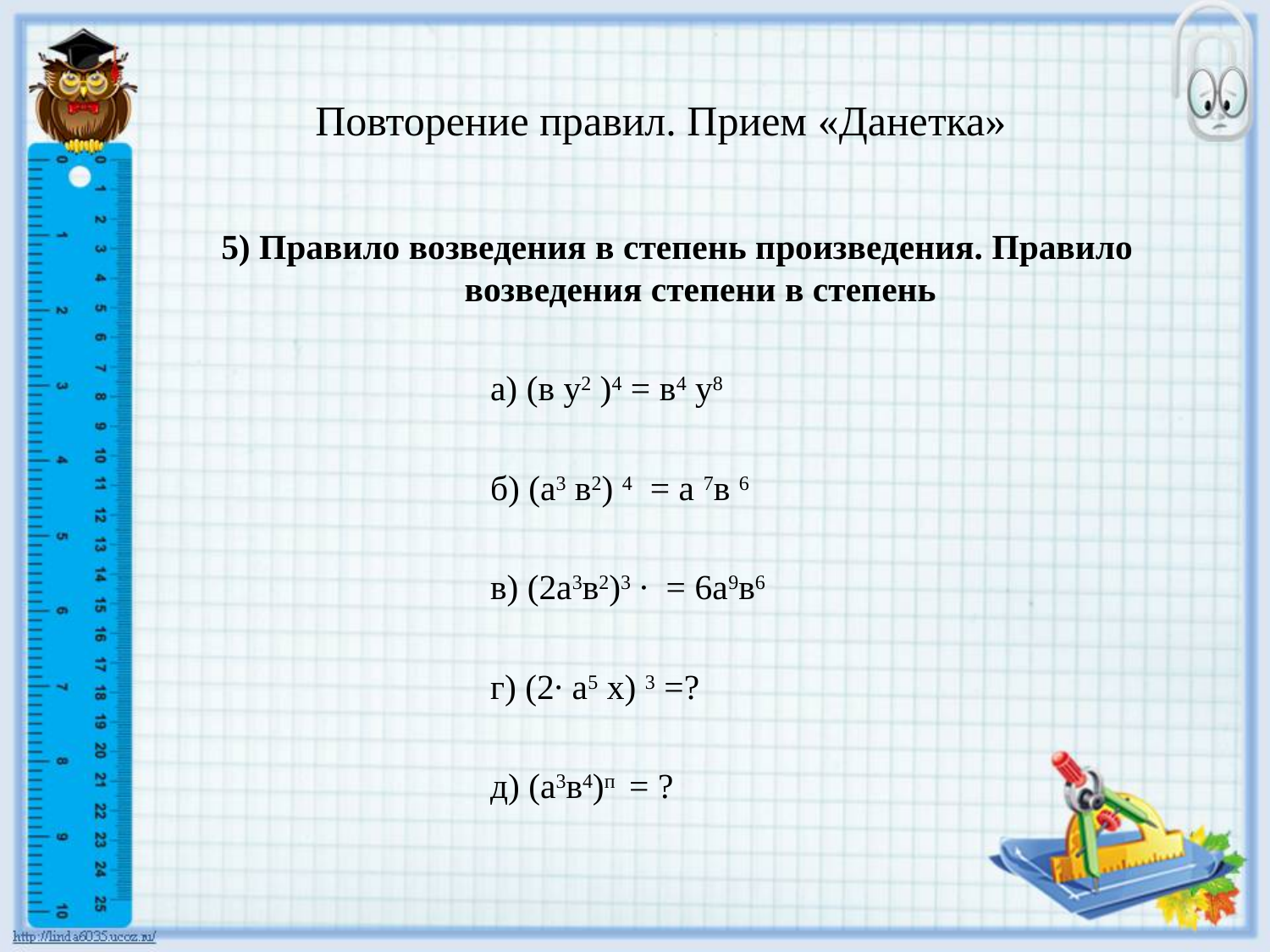

# Повторение правил. Прием «Данетка»
5) Правило возведения в степень произведения. Правило возведения степени в степень
а) (в у2 )4 = в4 у8
б) (а3 в2) 4  = а 7в 6
в) (2а3в2)3 ∙  = 6а9в6
г) (2∙ а5 х) 3 =?
д) (а3в4)п  = ?